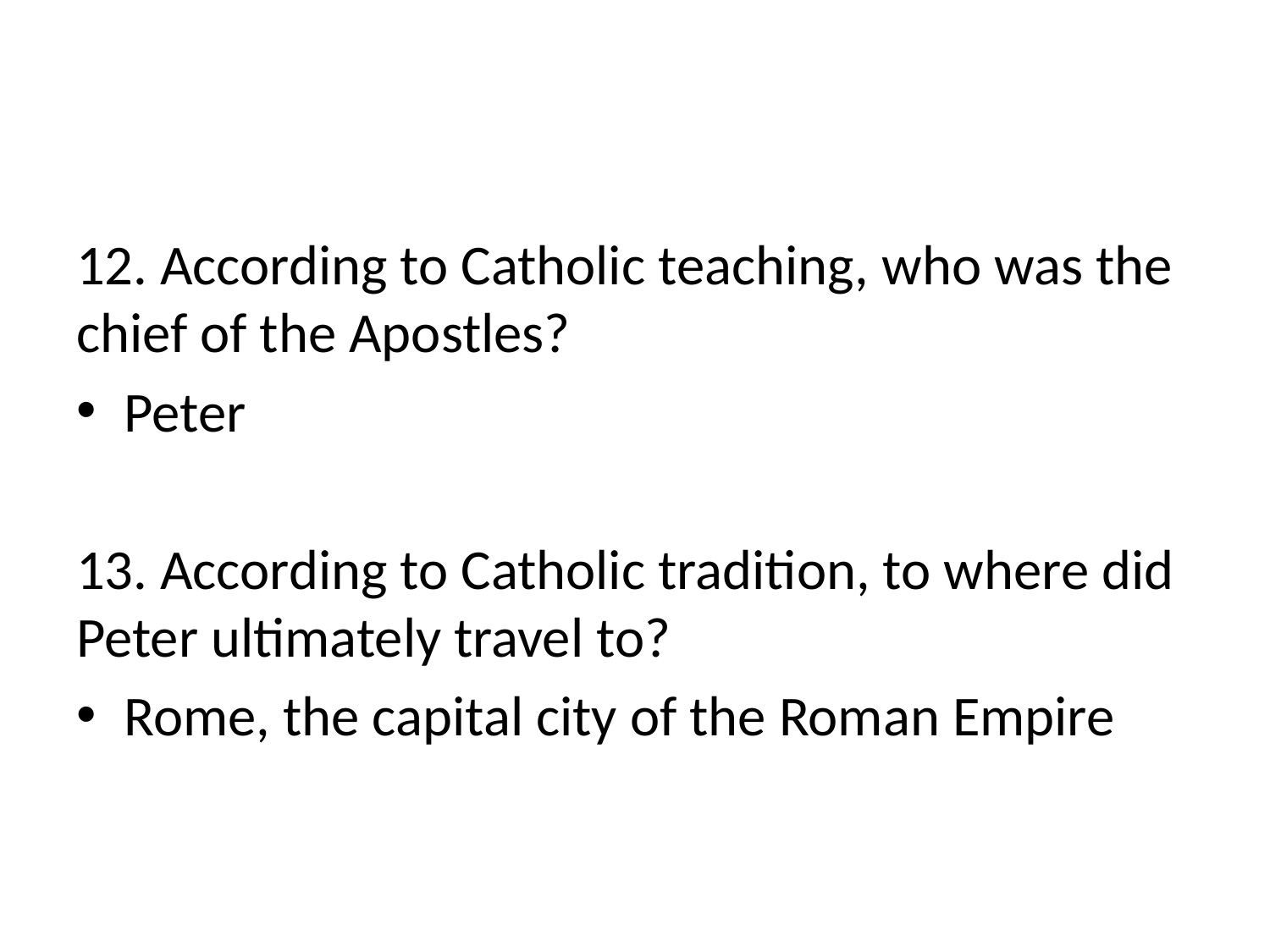

#
12. According to Catholic teaching, who was the chief of the Apostles?
Peter

13. According to Catholic tradition, to where did Peter ultimately travel to?
Rome, the capital city of the Roman Empire